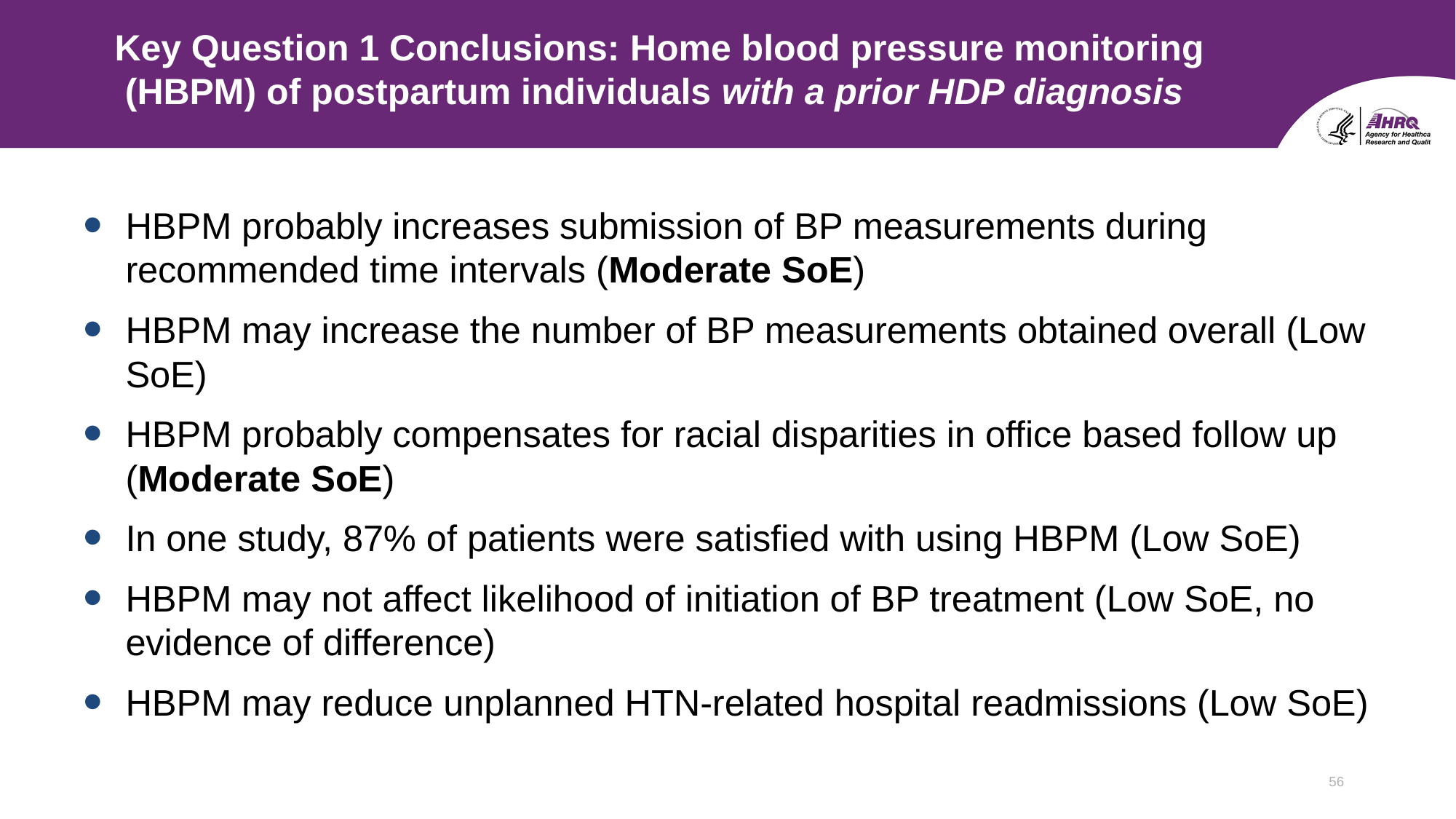

# Key Question 1 Conclusions: Home blood pressure monitoring (HBPM) of postpartum individuals with a prior HDP diagnosis
HBPM probably increases submission of BP measurements during recommended time intervals (Moderate SoE)
HBPM may increase the number of BP measurements obtained overall (Low SoE)
HBPM probably compensates for racial disparities in office based follow up (Moderate SoE)
In one study, 87% of patients were satisfied with using HBPM (Low SoE)
HBPM may not affect likelihood of initiation of BP treatment (Low SoE, no evidence of difference)
HBPM may reduce unplanned HTN-related hospital readmissions (Low SoE)
56